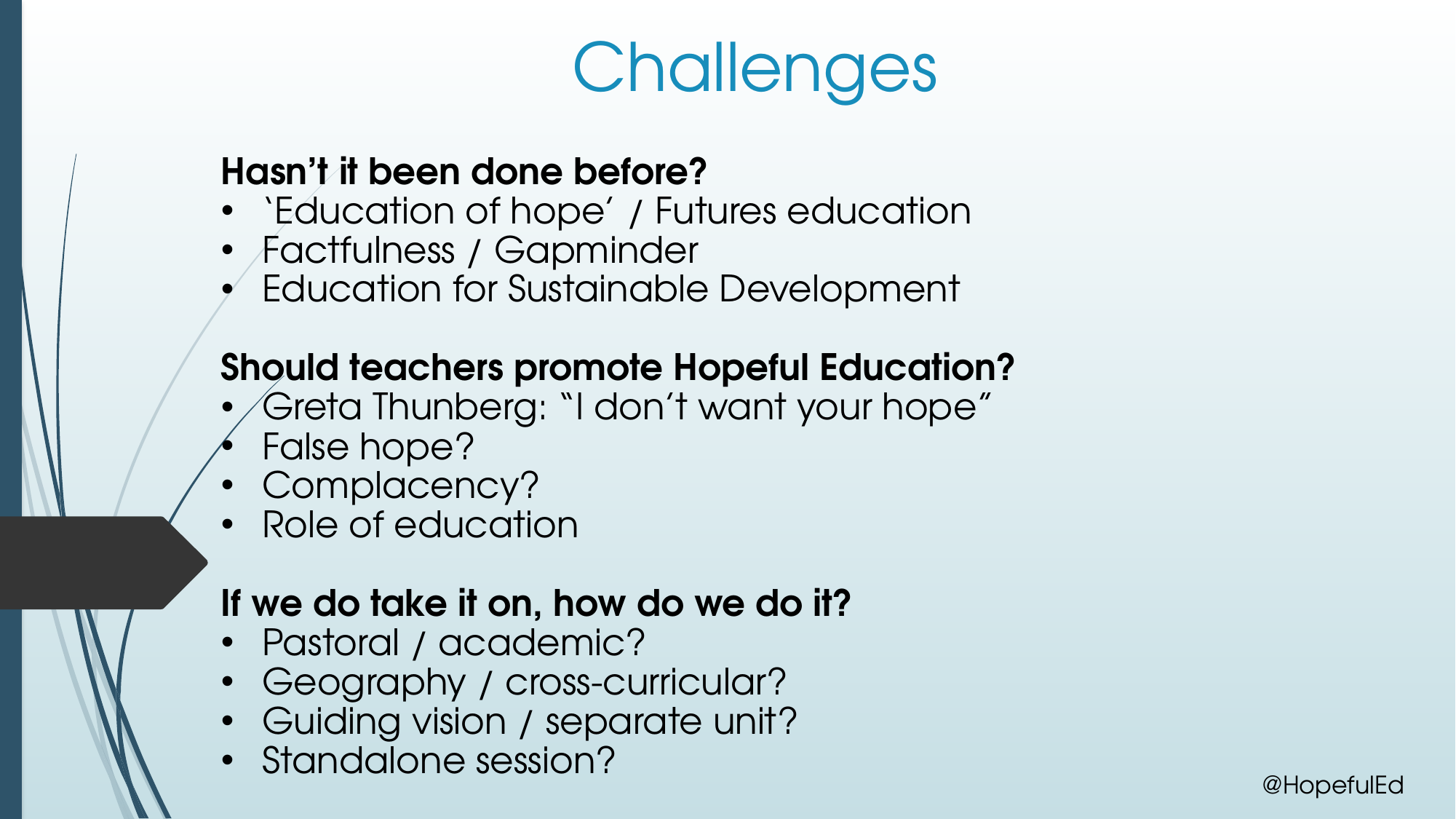

# Challenges
Hasn’t it been done before?
‘Education of hope’ / Futures education
Factfulness / Gapminder
Education for Sustainable Development

Should teachers promote Hopeful Education?
Greta Thunberg: “I don’t want your hope”
False hope?
Complacency?
Role of education

If we do take it on, how do we do it?
Pastoral / academic?
Geography / cross-curricular?
Guiding vision / separate unit?
Standalone session?

@HopefulEd